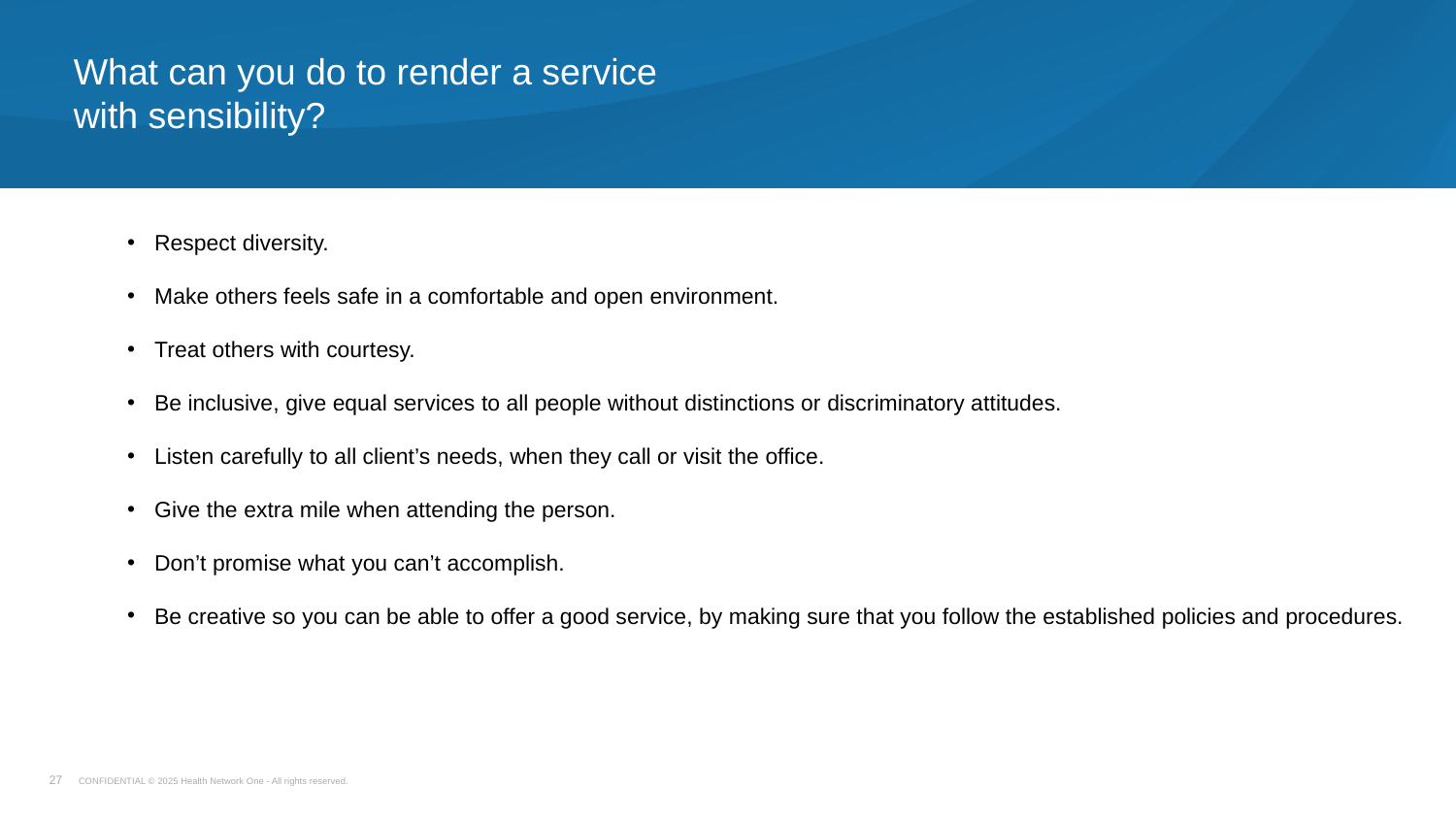

What can you do to render a service with sensibility?
Respect diversity.

Make others feels safe in a comfortable and open environment.

Treat others with courtesy.

Be inclusive, give equal services to all people without distinctions or discriminatory attitudes.

Listen carefully to all client’s needs, when they call or visit the office.

Give the extra mile when attending the person.

Don’t promise what you can’t accomplish.

Be creative so you can be able to offer a good service, by making sure that you follow the established policies and procedures.
27